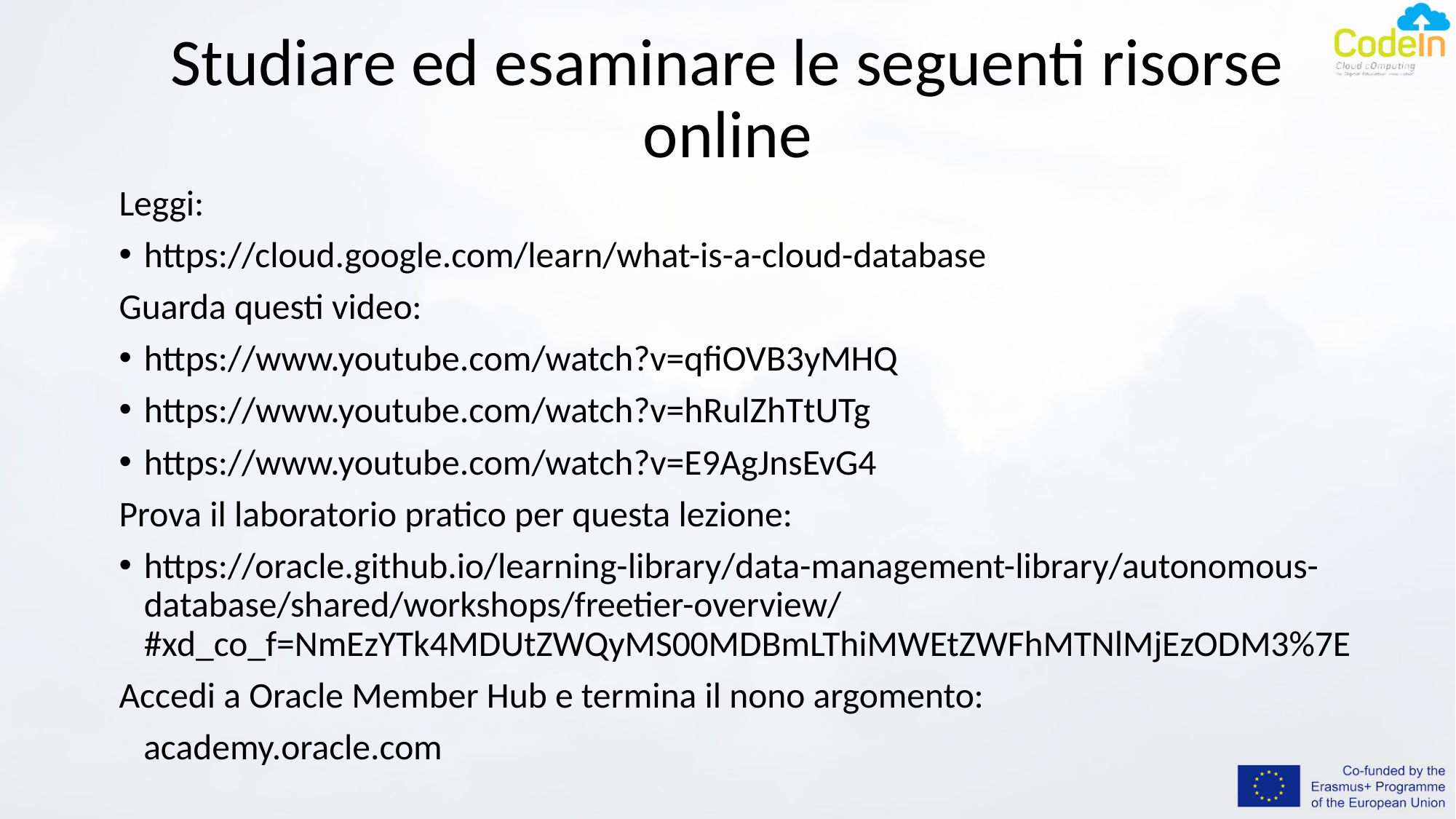

# Studiare ed esaminare le seguenti risorse online
Leggi:
https://cloud.google.com/learn/what-is-a-cloud-database
Guarda questi video:
https://www.youtube.com/watch?v=qfiOVB3yMHQ
https://www.youtube.com/watch?v=hRulZhTtUTg
https://www.youtube.com/watch?v=E9AgJnsEvG4
Prova il laboratorio pratico per questa lezione:
https://oracle.github.io/learning-library/data-management-library/autonomous-database/shared/workshops/freetier-overview/#xd_co_f=NmEzYTk4MDUtZWQyMS00MDBmLThiMWEtZWFhMTNlMjEzODM3%7E
Accedi a Oracle Member Hub e termina il nono argomento:
   academy.oracle.com